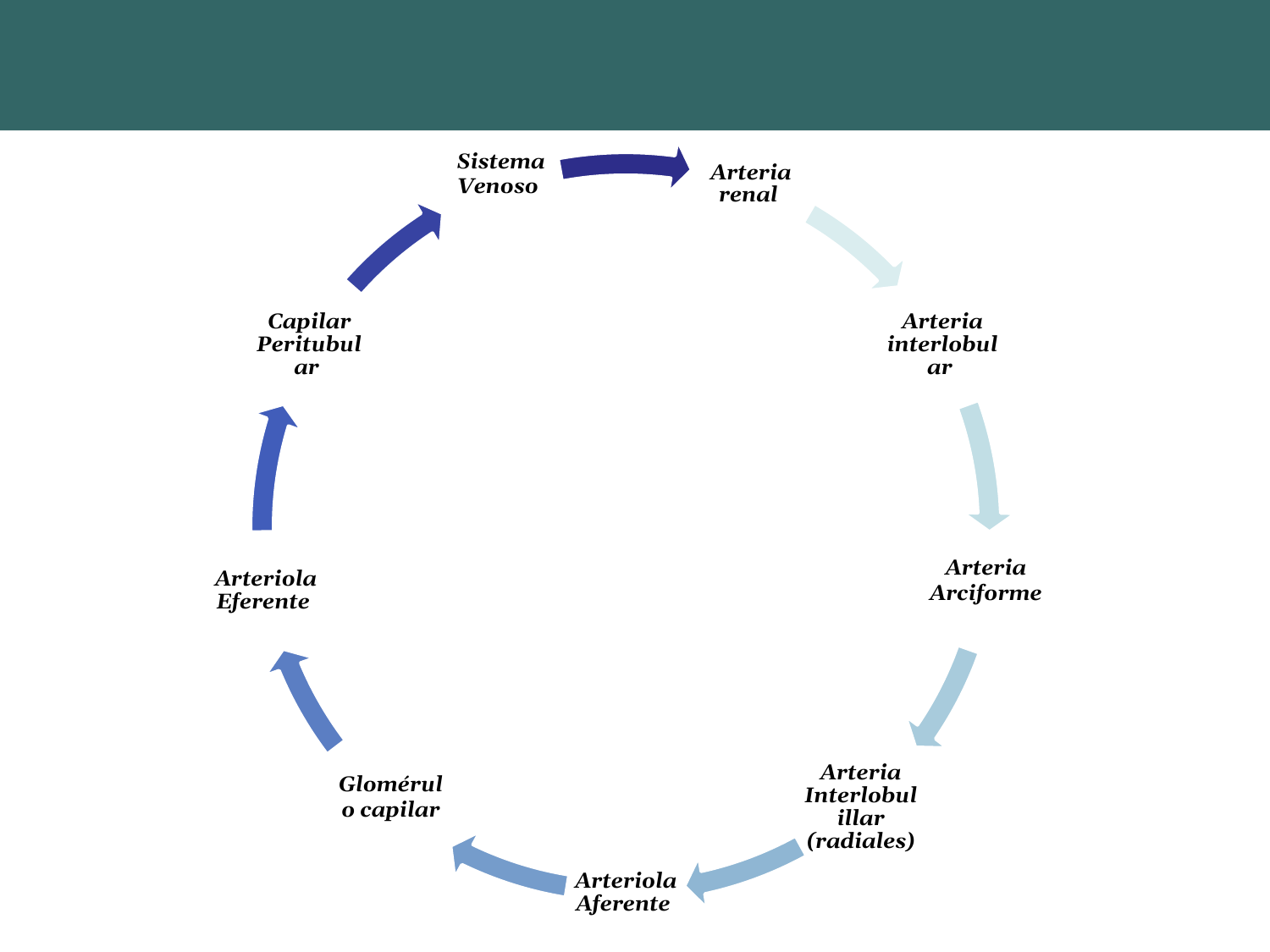

Arteria renal
Arteria interlobular
Arteria Arciforme

Arteria Interlobulillar (radiales)
Arteriola Aferente
Glomérulo capilar

Arteriola Eferente
Capilar Peritubular
Sistema Venoso